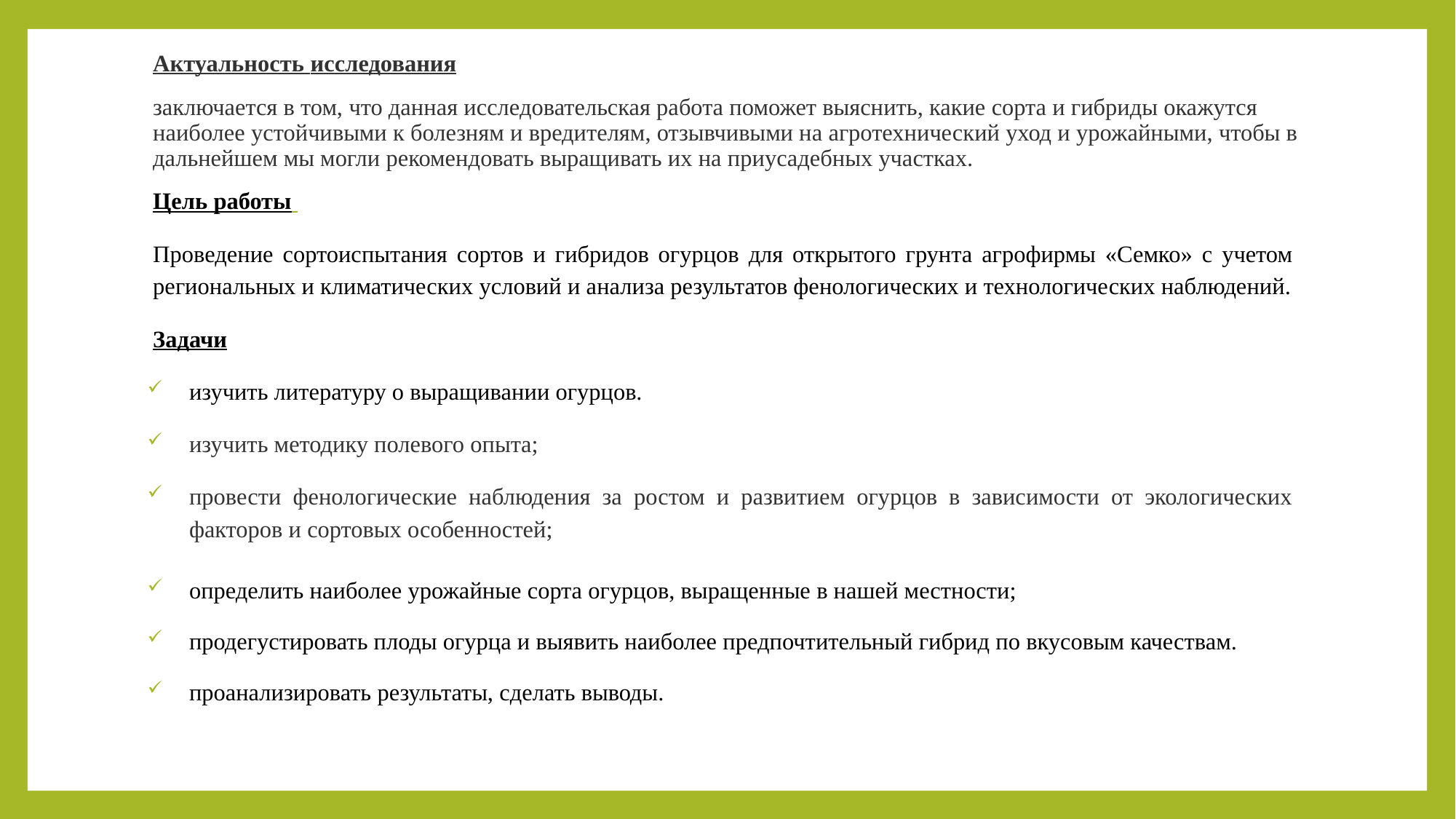

Актуальность исследования
заключается в том, что данная исследовательская работа поможет выяснить, какие сорта и гибриды окажутся наиболее устойчивыми к болезням и вредителям, отзывчивыми на агротехнический уход и урожайными, чтобы в дальнейшем мы могли рекомендовать выращивать их на приусадебных участках.
Цель работы
Проведение сортоиспытания сортов и гибридов огурцов для открытого грунта агрофирмы «Семко» с учетом региональных и климатических условий и анализа результатов фенологических и технологических наблюдений.
Задачи
изучить литературу о выращивании огурцов.
изучить методику полевого опыта;
провести фенологические наблюдения за ростом и развитием огурцов в зависимости от экологических факторов и сортовых особенностей;
определить наиболее урожайные сорта огурцов, выращенные в нашей местности;
продегустировать плоды огурца и выявить наиболее предпочтительный гибрид по вкусовым качествам.
проанализировать результаты, сделать выводы.